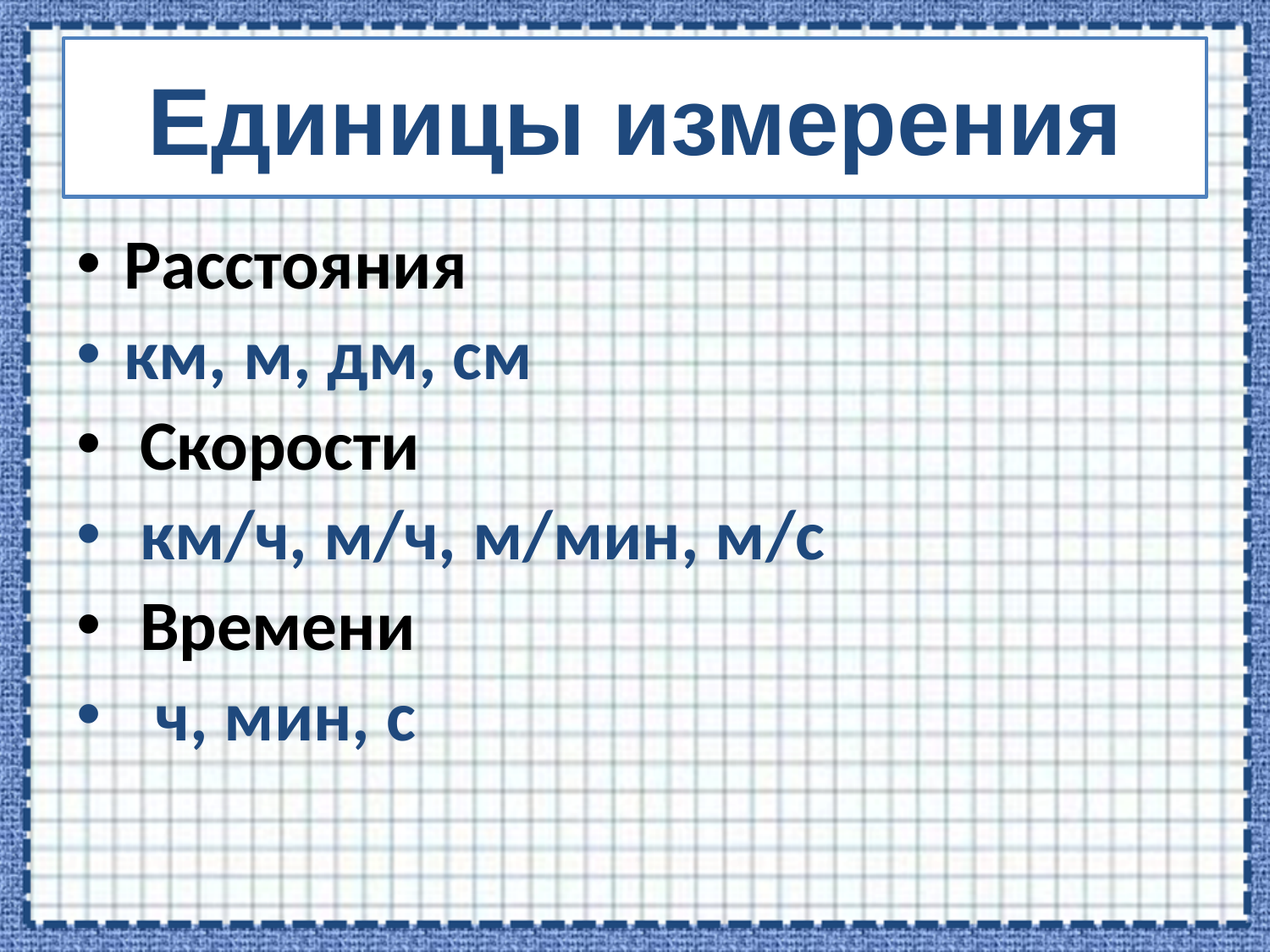

# Единицы измерения
Расстояния
км, м, дм, см
 Скорости
 км/ч, м/ч, м/мин, м/с
 Времени
  ч, мин, с